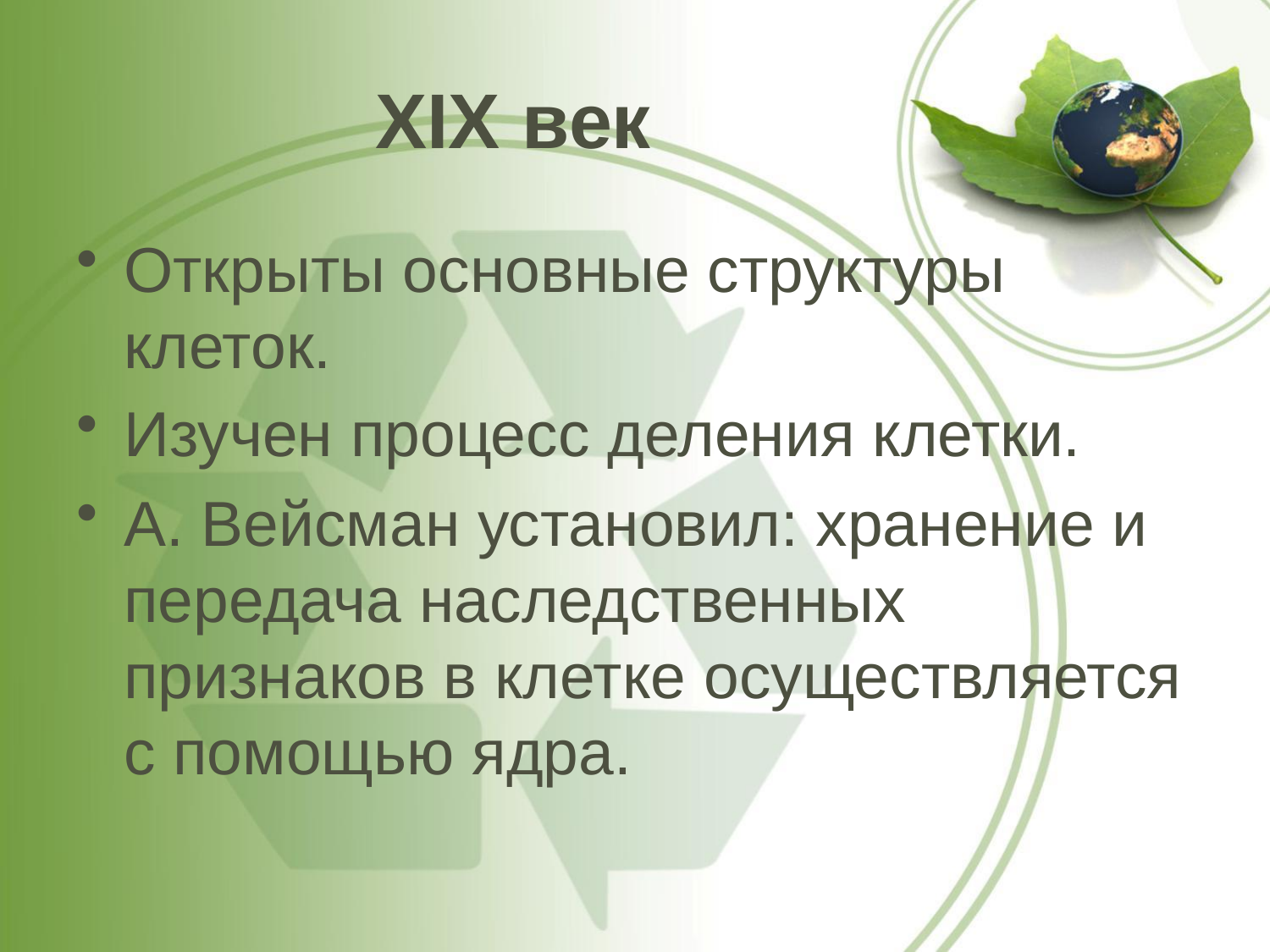

# XIX век
Открыты основные структуры клеток.
Изучен процесс деления клетки.
А. Вейсман установил: хранение и передача наследственных признаков в клетке осуществляется с помощью ядра.